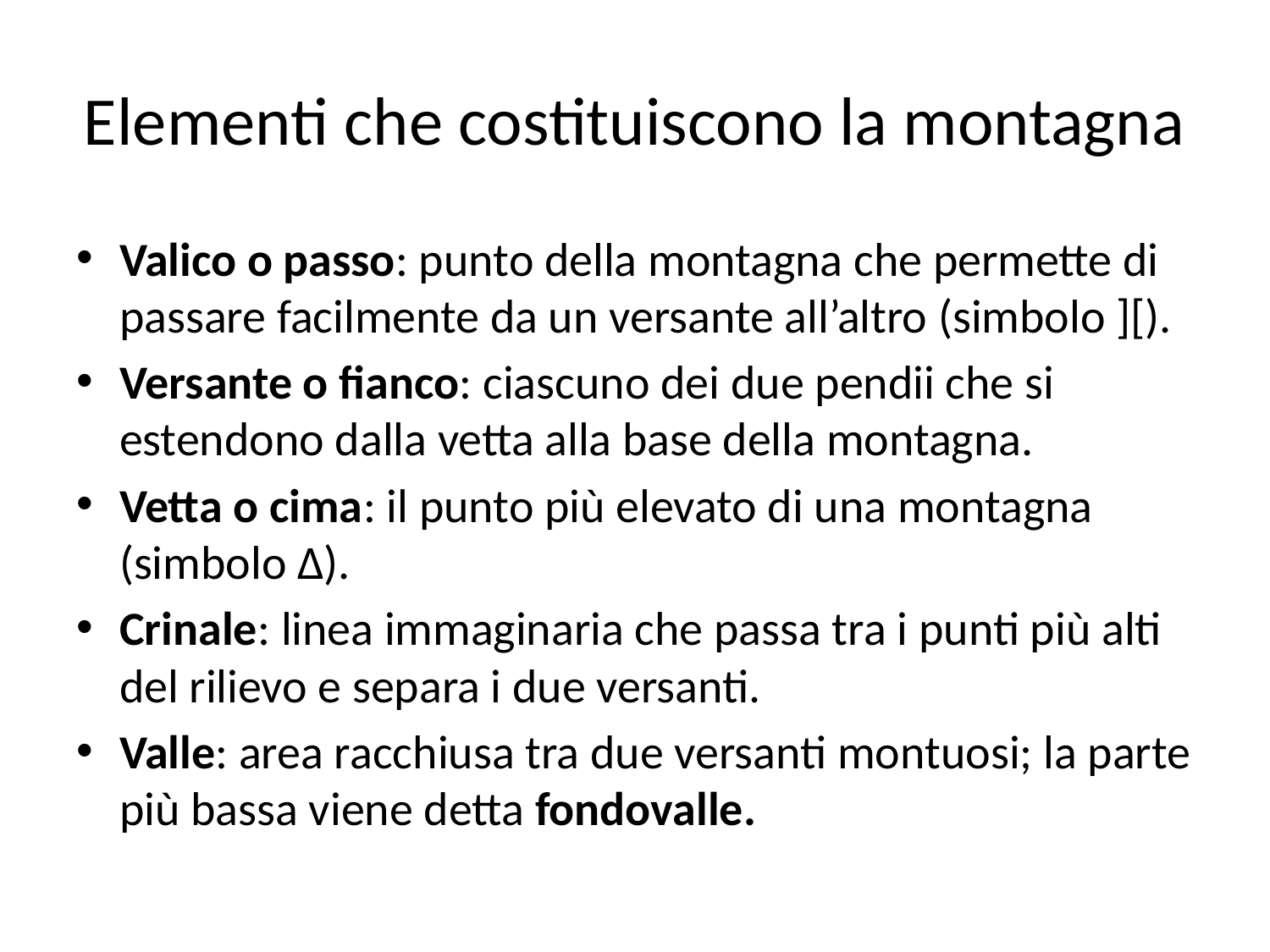

# Elementi che costituiscono la montagna
Valico o passo: punto della montagna che permette di passare facilmente da un versante all’altro (simbolo ][).
Versante o fianco: ciascuno dei due pendii che si estendono dalla vetta alla base della montagna.
Vetta o cima: il punto più elevato di una montagna (simbolo ∆).
Crinale: linea immaginaria che passa tra i punti più alti del rilievo e separa i due versanti.
Valle: area racchiusa tra due versanti montuosi; la parte più bassa viene detta fondovalle.